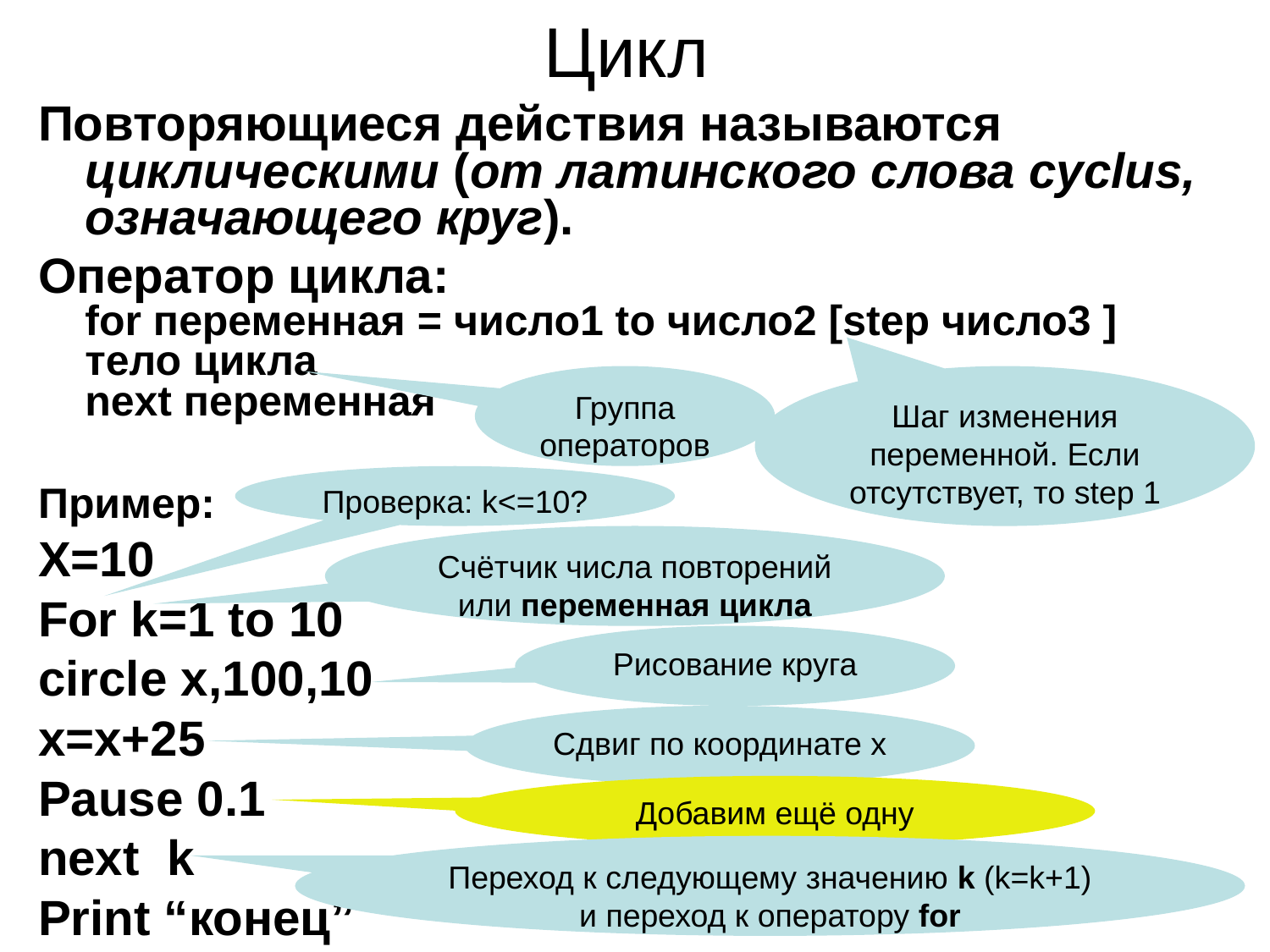

# Цикл
Повторяющиеся действия называются циклическими (от латинского слова cyclus, означающего круг).
Оператор цикла: for переменная = число1 to число2 [step число3 ]
тело цикла
next переменная

Пример:
X=10
For k=1 to 10
circle x,100,10
x=x+25
Pause 0.1
next  k
Print “конец”
Группа операторов
Шаг изменения переменной. Если отсутствует, то step 1
Проверка: k<=10?
Счётчик числа повторений или переменная цикла
Рисование круга
Сдвиг по координате х
Добавим ещё одну команду !
Переход к следующему значению k (k=k+1) и переход к оператору for